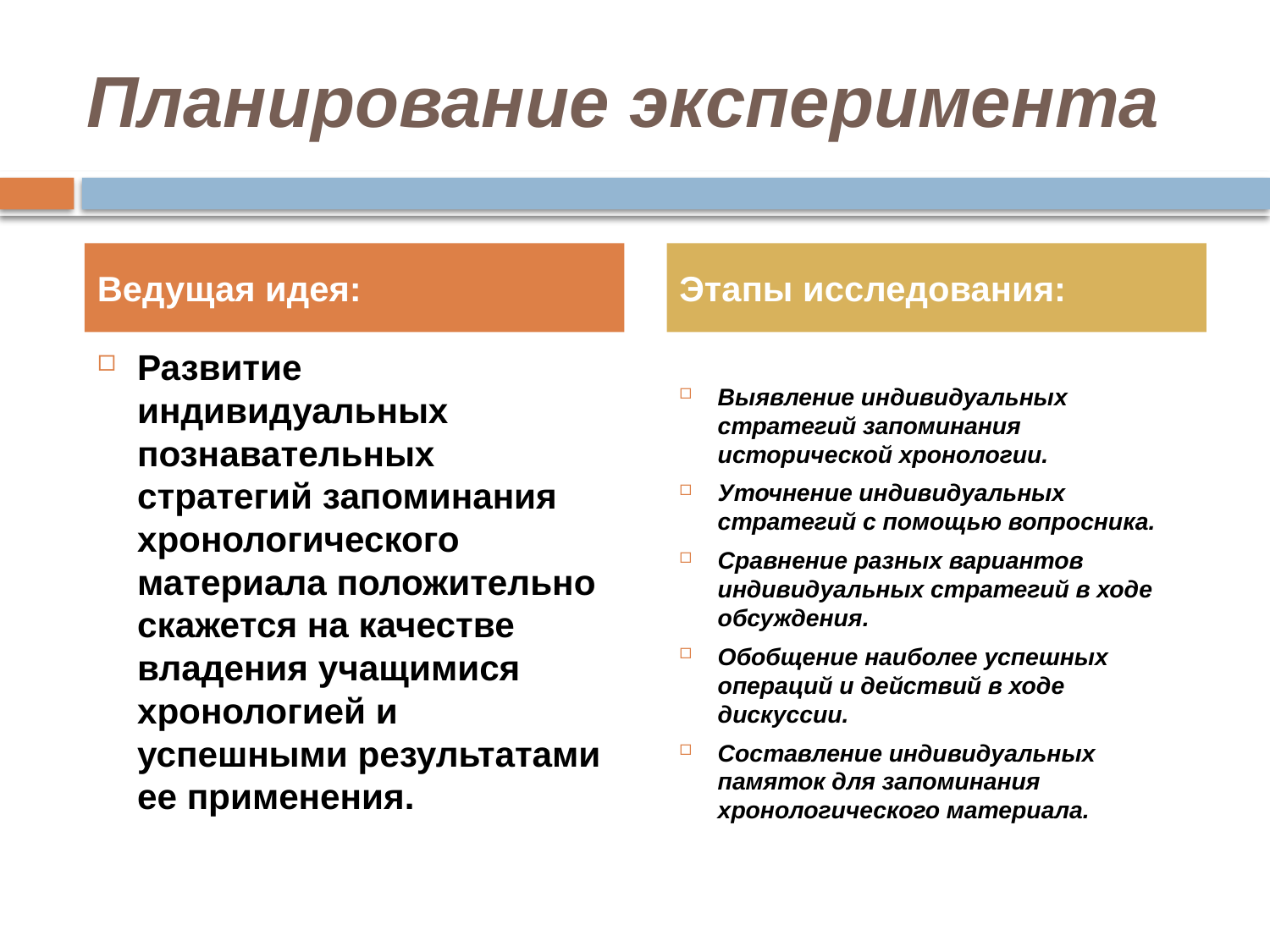

# Планирование эксперимента
Ведущая идея:
Этапы исследования:
Развитие индивидуальных познавательных стратегий запоминания хронологического материала положительно скажется на качестве владения учащимися хронологией и успешными результатами ее применения.

Выявление индивидуальных стратегий запоминания исторической хронологии.
Уточнение индивидуальных стратегий с помощью вопросника.
Сравнение разных вариантов индивидуальных стратегий в ходе обсуждения.
Обобщение наиболее успешных операций и действий в ходе дискуссии.
Составление индивидуальных памяток для запоминания хронологического материала.